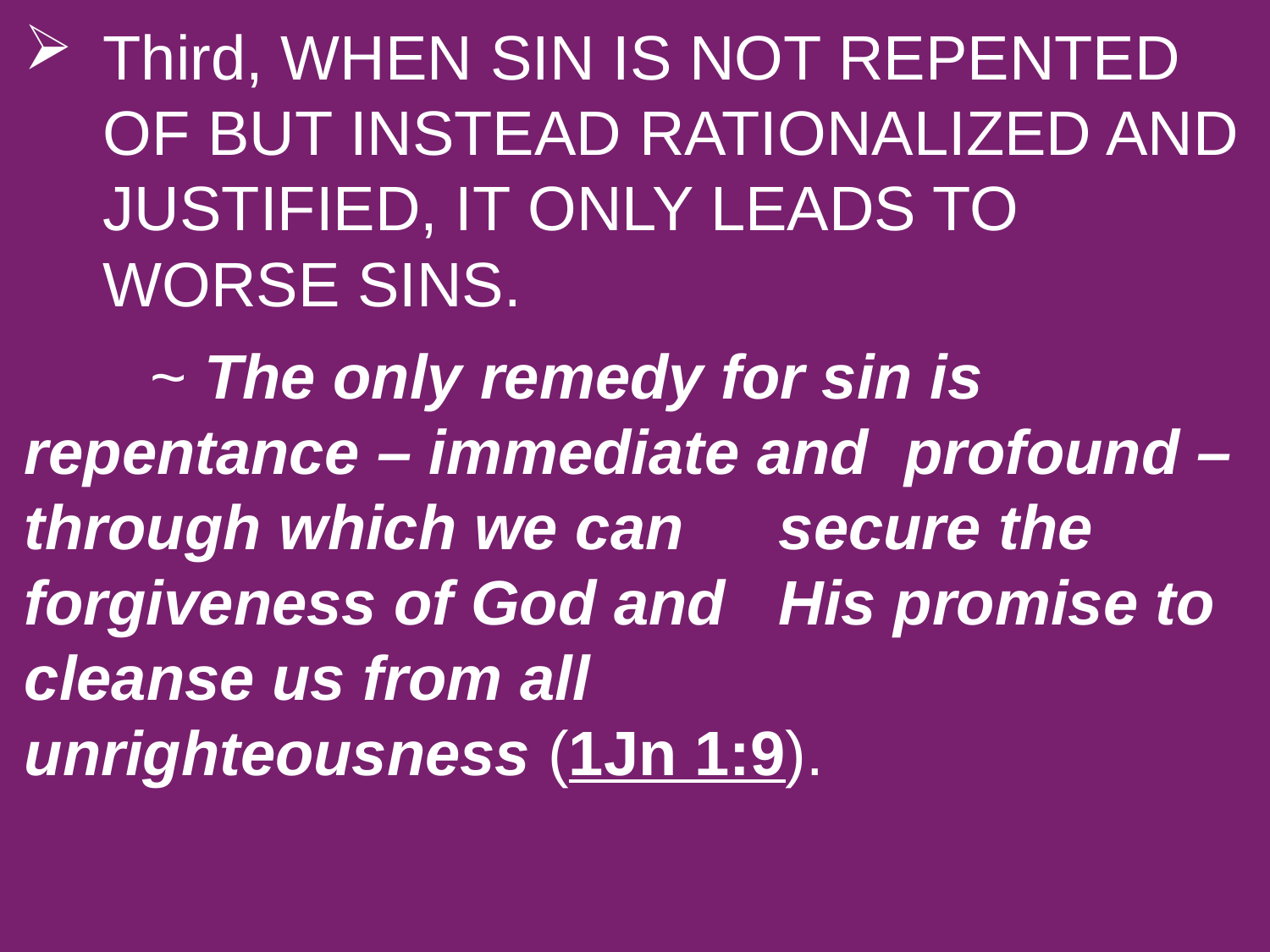

Third, WHEN SIN IS NOT REPENTED OF BUT INSTEAD RATIONALIZED AND JUSTIFIED, IT ONLY LEADS TO WORSE SINS.
		~ The only remedy for sin is 						repentance – immediate and 						profound – through which we can 				secure the forgiveness of God and 				His promise to cleanse us from all 				unrighteousness (1Jn 1:9).